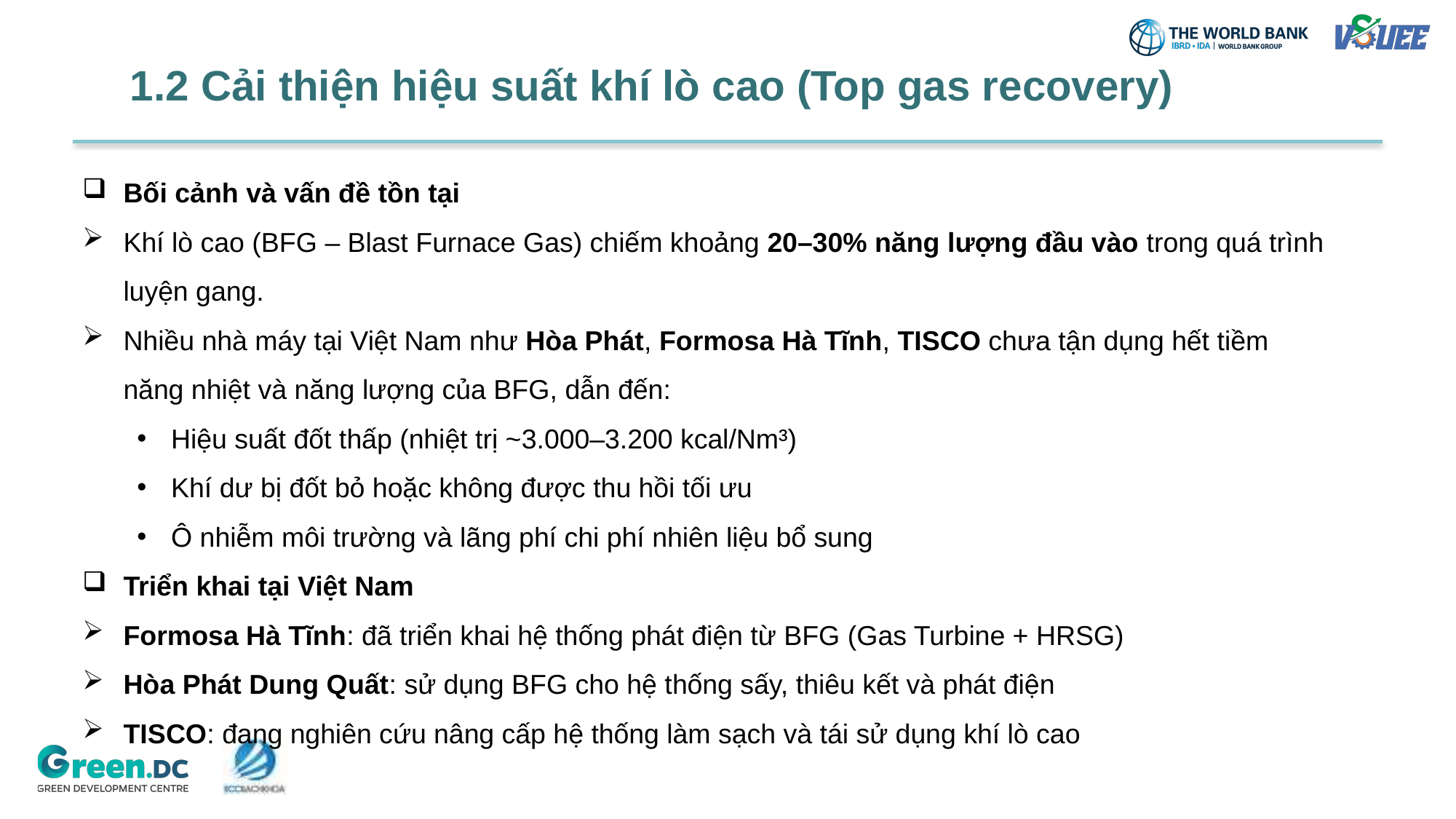

1.2 Cải thiện hiệu suất khí lò cao (Top gas recovery)

Bối cảnh và vấn đề tồn tại
Khí lò cao (BFG – Blast Furnace Gas) chiếm khoảng 20–30% năng lượng đầu vào trong quá trình luyện gang.
Nhiều nhà máy tại Việt Nam như Hòa Phát, Formosa Hà Tĩnh, TISCO chưa tận dụng hết tiềm năng nhiệt và năng lượng của BFG, dẫn đến:
Hiệu suất đốt thấp (nhiệt trị ~3.000–3.200 kcal/Nm³)
Khí dư bị đốt bỏ hoặc không được thu hồi tối ưu
Ô nhiễm môi trường và lãng phí chi phí nhiên liệu bổ sung
Triển khai tại Việt Nam
Formosa Hà Tĩnh: đã triển khai hệ thống phát điện từ BFG (Gas Turbine + HRSG)
Hòa Phát Dung Quất: sử dụng BFG cho hệ thống sấy, thiêu kết và phát điện
TISCO: đang nghiên cứu nâng cấp hệ thống làm sạch và tái sử dụng khí lò cao